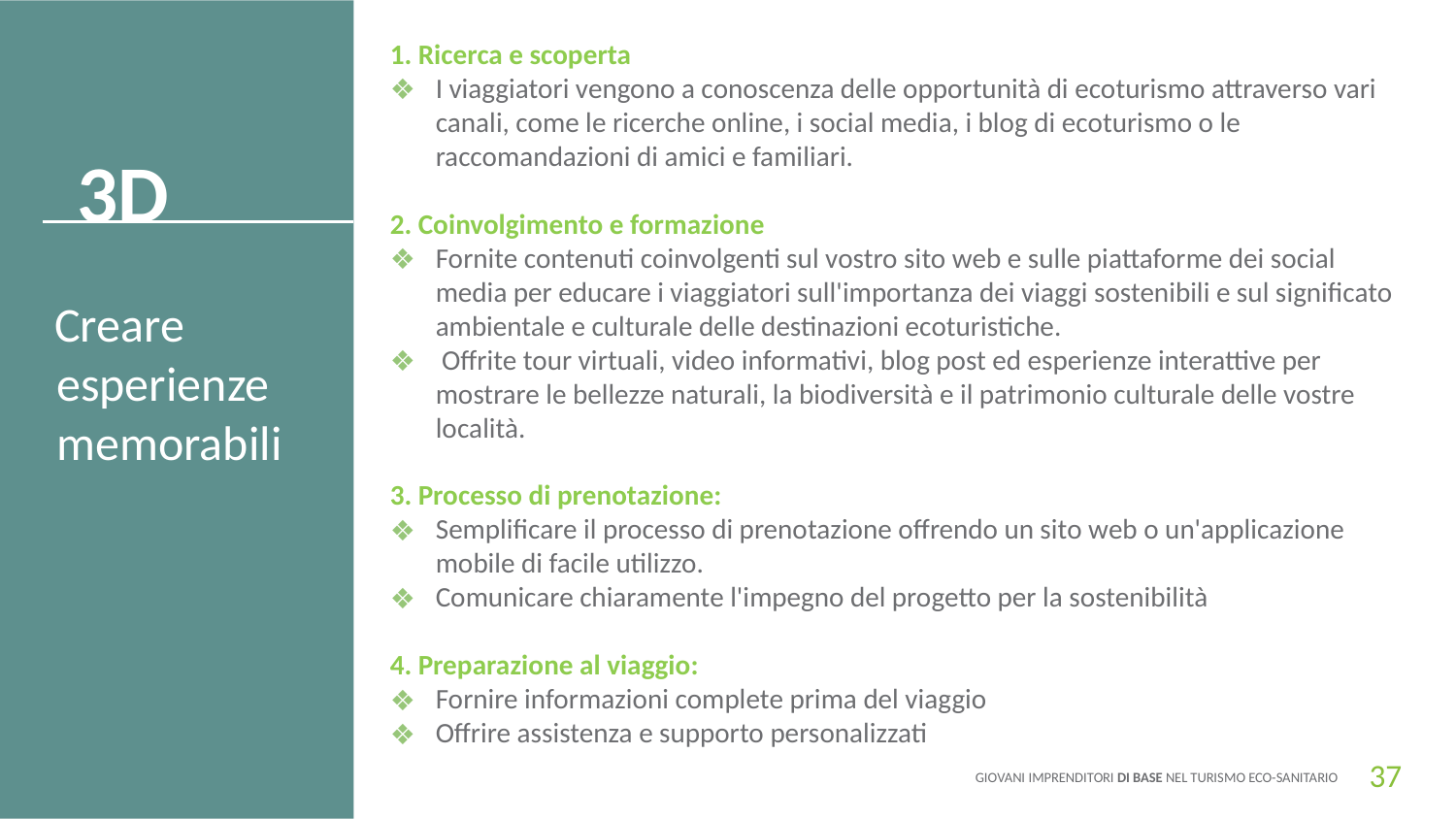

1. Ricerca e scoperta
I viaggiatori vengono a conoscenza delle opportunità di ecoturismo attraverso vari canali, come le ricerche online, i social media, i blog di ecoturismo o le raccomandazioni di amici e familiari.

2. Coinvolgimento e formazione
Fornite contenuti coinvolgenti sul vostro sito web e sulle piattaforme dei social media per educare i viaggiatori sull'importanza dei viaggi sostenibili e sul significato ambientale e culturale delle destinazioni ecoturistiche.
 Offrite tour virtuali, video informativi, blog post ed esperienze interattive per mostrare le bellezze naturali, la biodiversità e il patrimonio culturale delle vostre località.

3. Processo di prenotazione:
Semplificare il processo di prenotazione offrendo un sito web o un'applicazione mobile di facile utilizzo.
Comunicare chiaramente l'impegno del progetto per la sostenibilità

4. Preparazione al viaggio:
Fornire informazioni complete prima del viaggio
Offrire assistenza e supporto personalizzati

3D
Creare esperienze memorabili

37